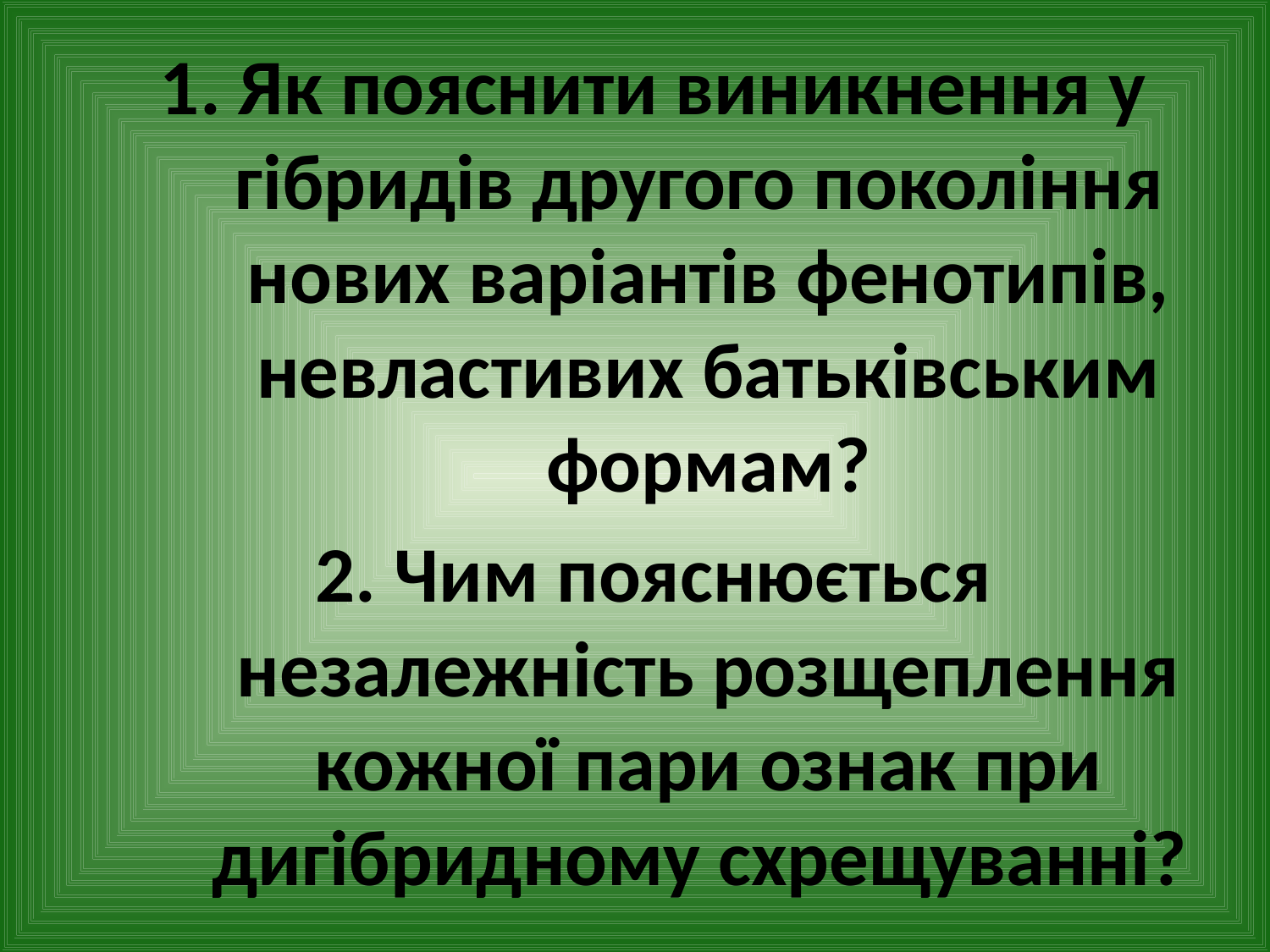

1. Як пояснити виникнення у гібридів другого покоління  нових варіантів фенотипів, невластивих батьківським формам?
 2. Чим пояснюється незалежність розщеплення кожної пари ознак при дигібридному схрещуванні?